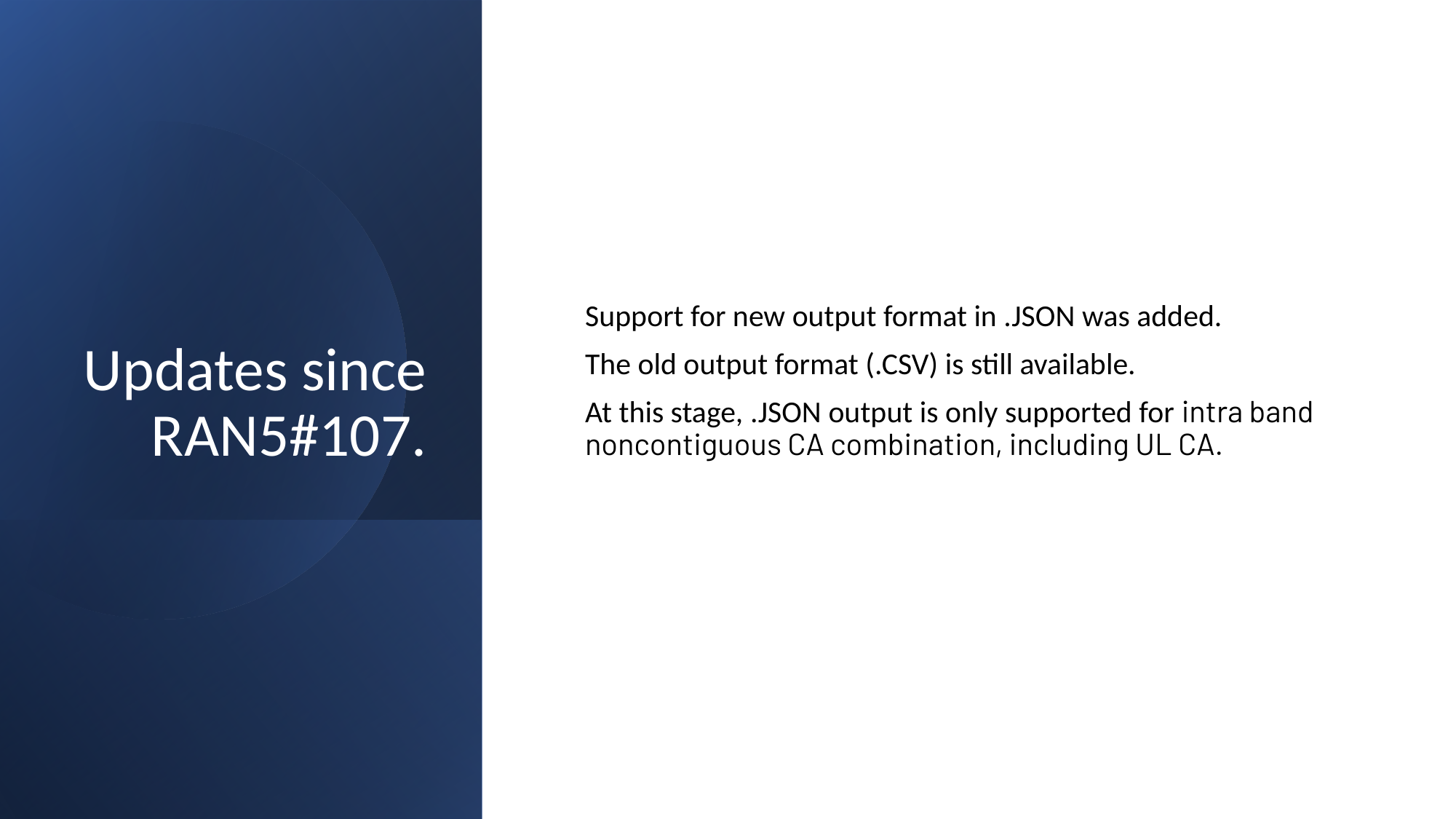

# Updates since RAN5#107.
Support for new output format in .JSON was added.
The old output format (.CSV) is still available.
At this stage, .JSON output is only supported for intra band noncontiguous CA combination, including UL CA.